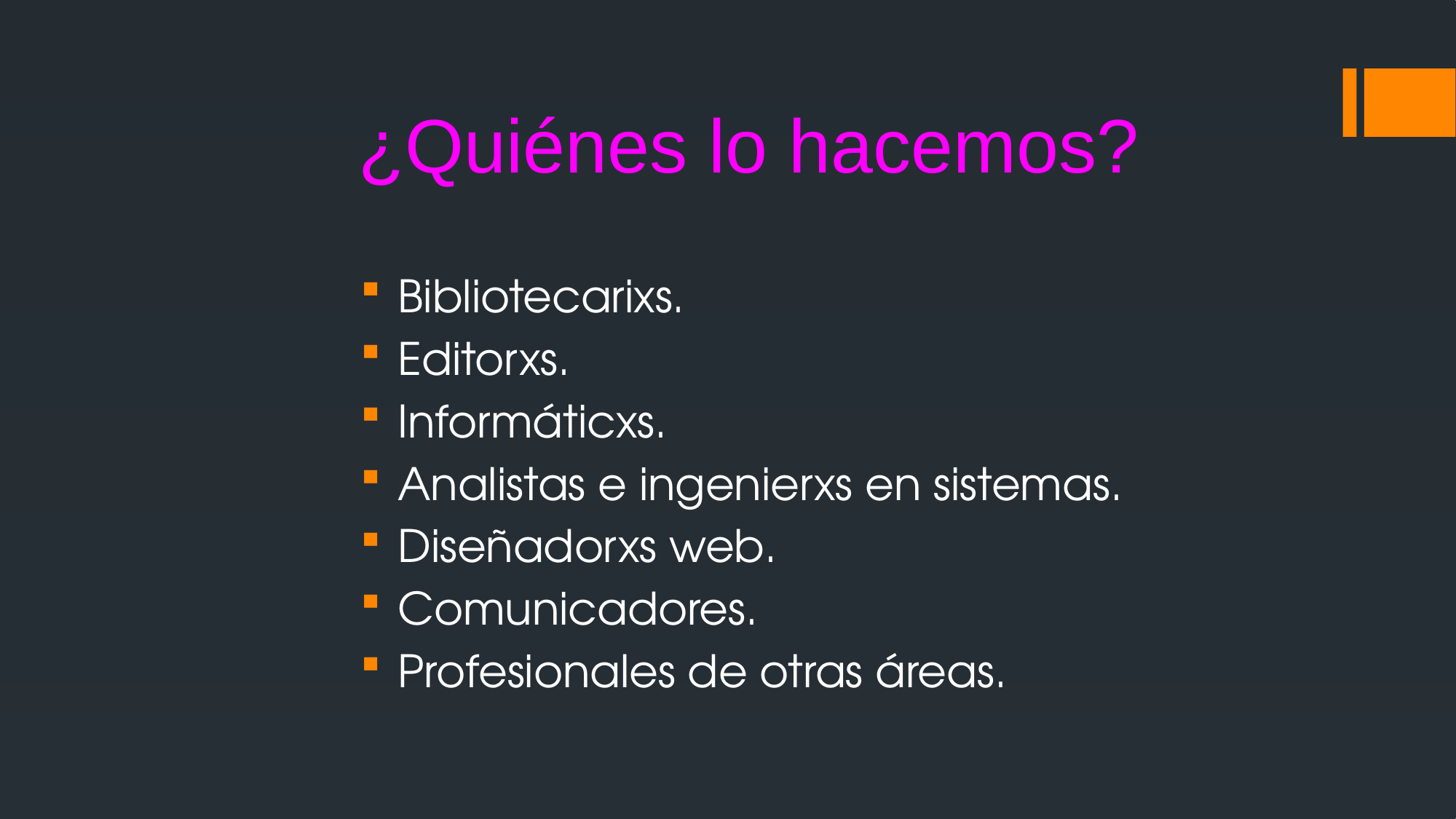

# ¿Quiénes lo hacemos?

 Bibliotecarixs.
 Editorxs.
 Informáticxs.
 Analistas e ingenierxs en sistemas.
 Diseñadorxs web.
 Comunicadores.
 Profesionales de otras áreas.